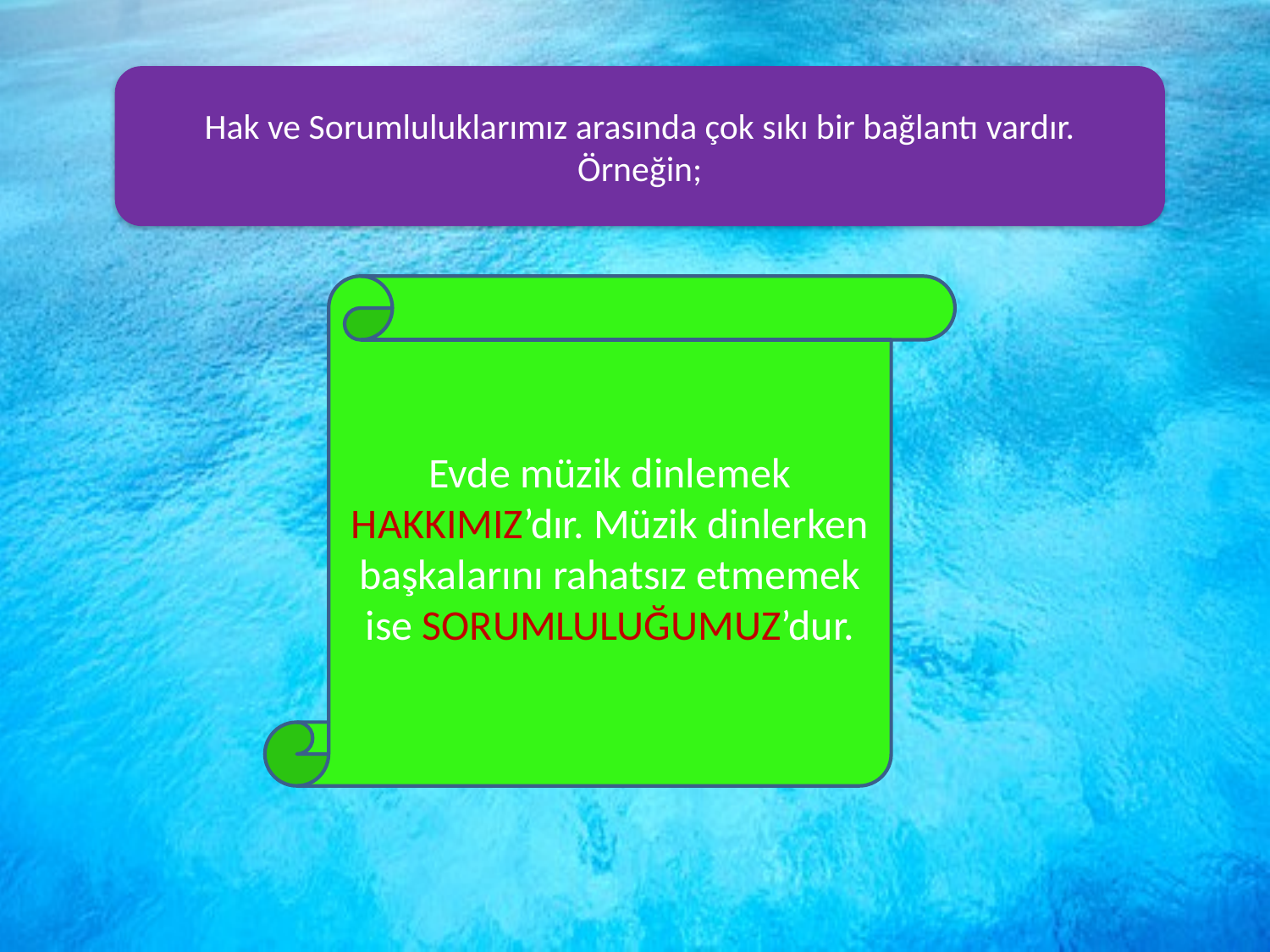

Hak ve Sorumluluklarımız arasında çok sıkı bir bağlantı vardır.
Örneğin;
Evde müzik dinlemek HAKKIMIZ’dır. Müzik dinlerken başkalarını rahatsız etmemek ise SORUMLULUĞUMUZ’dur.